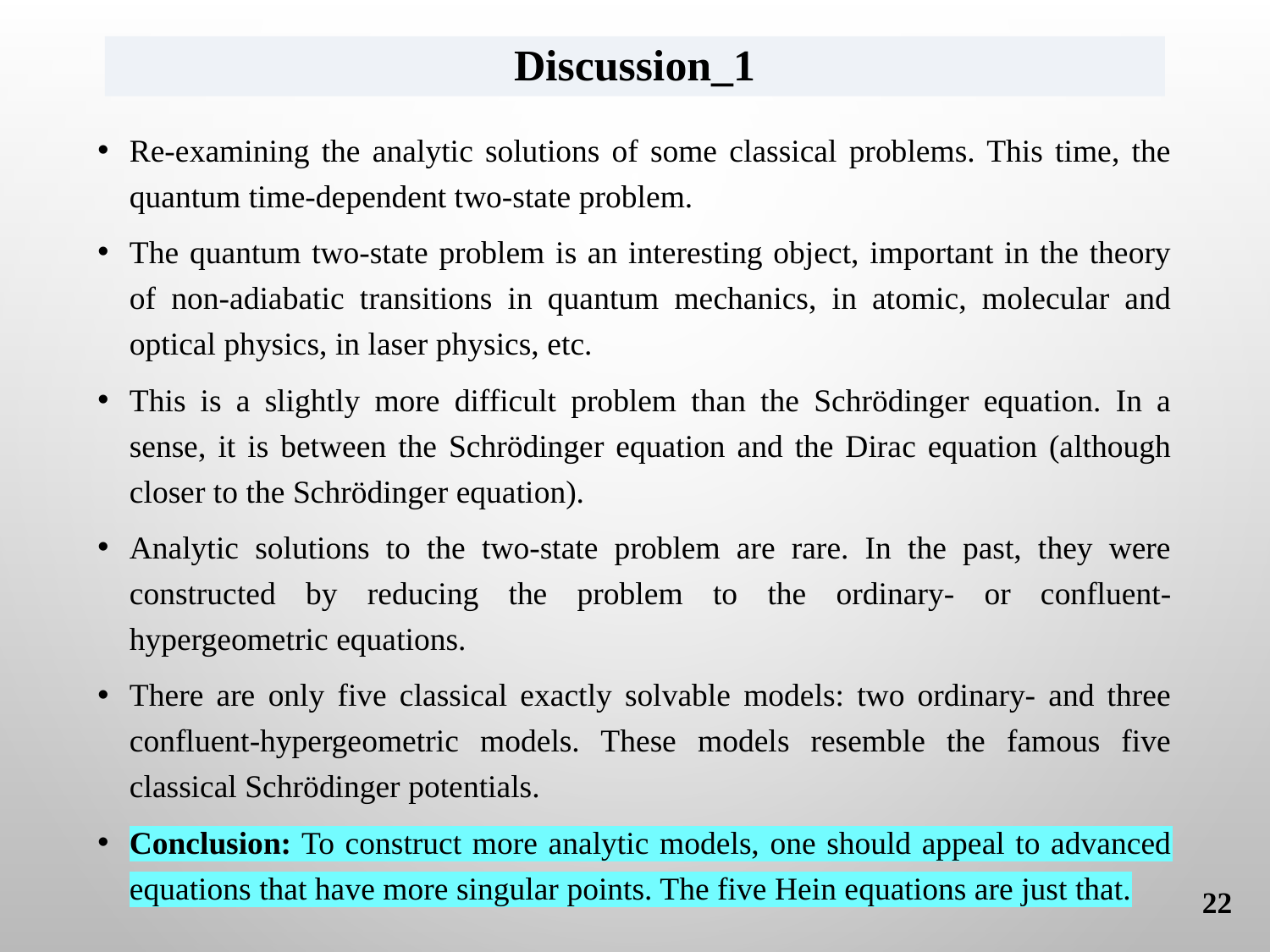

# Discussion_1
Re-examining the analytic solutions of some classical problems. This time, the quantum time-dependent two-state problem.
The quantum two-state problem is an interesting object, important in the theory of non-adiabatic transitions in quantum mechanics, in atomic, molecular and optical physics, in laser physics, etc.
This is a slightly more difficult problem than the Schrödinger equation. In a sense, it is between the Schrödinger equation and the Dirac equation (although closer to the Schrödinger equation).
Analytic solutions to the two-state problem are rare. In the past, they were constructed by reducing the problem to the ordinary- or confluent-hypergeometric equations.
There are only five classical exactly solvable models: two ordinary- and three confluent-hypergeometric models. These models resemble the famous five classical Schrödinger potentials.
Conclusion: To construct more analytic models, one should appeal to advanced equations that have more singular points. The five Hein equations are just that.
22